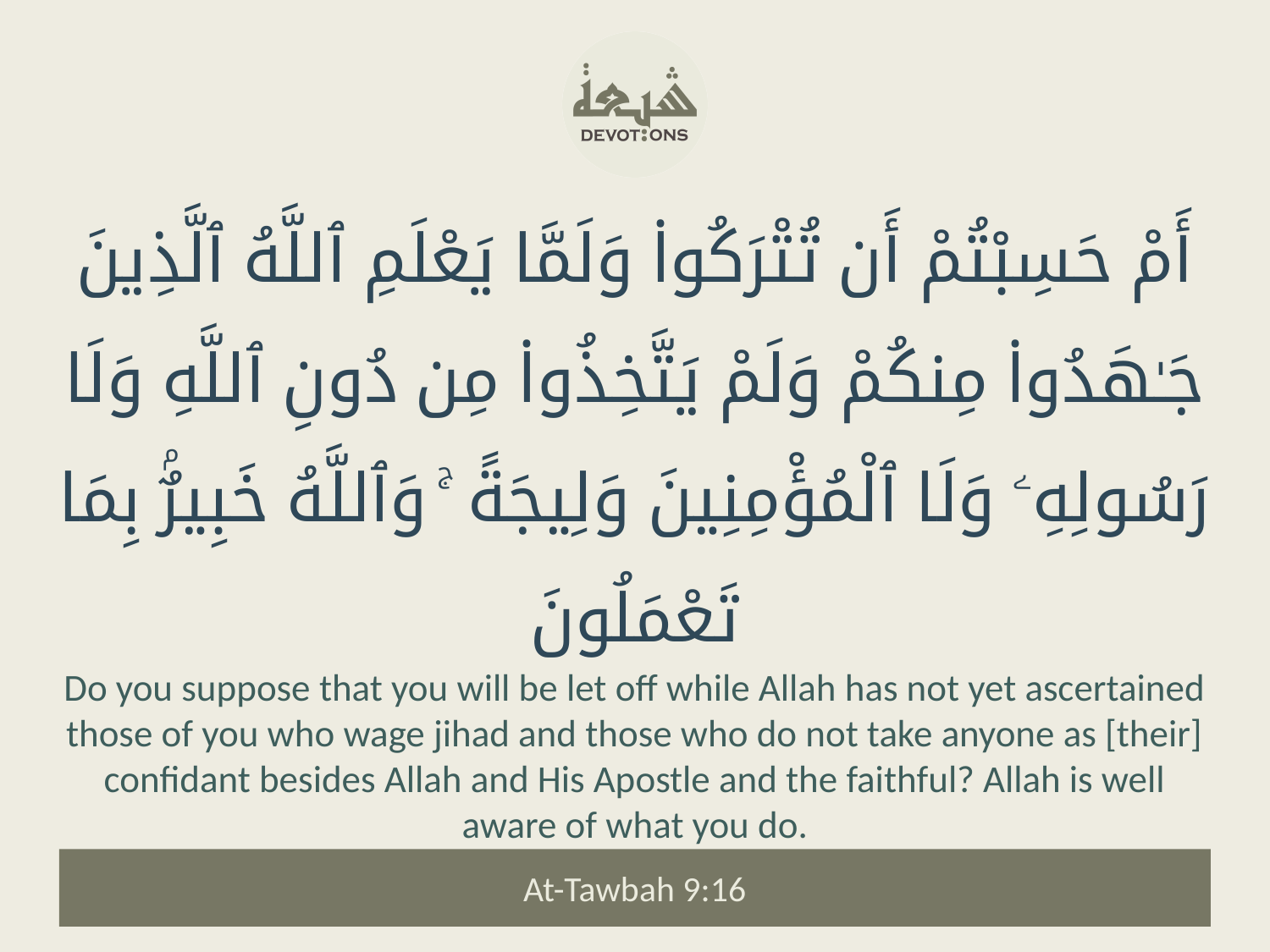

أَمْ حَسِبْتُمْ أَن تُتْرَكُوا۟ وَلَمَّا يَعْلَمِ ٱللَّهُ ٱلَّذِينَ جَـٰهَدُوا۟ مِنكُمْ وَلَمْ يَتَّخِذُوا۟ مِن دُونِ ٱللَّهِ وَلَا رَسُولِهِۦ وَلَا ٱلْمُؤْمِنِينَ وَلِيجَةً ۚ وَٱللَّهُ خَبِيرٌۢ بِمَا تَعْمَلُونَ
Do you suppose that you will be let off while Allah has not yet ascertained those of you who wage jihad and those who do not take anyone as [their] confidant besides Allah and His Apostle and the faithful? Allah is well aware of what you do.
At-Tawbah 9:16